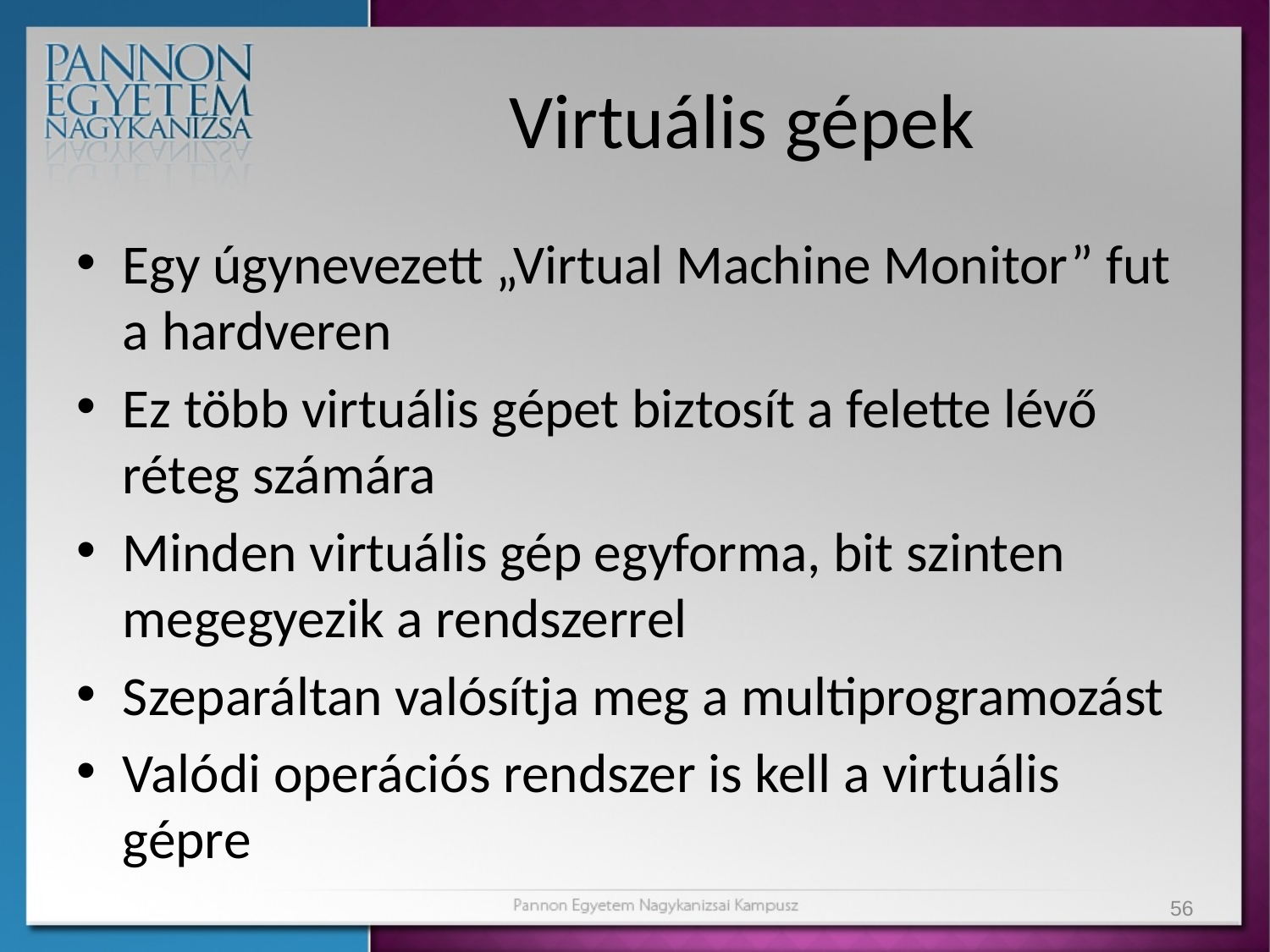

# Virtuális gépek
Egy úgynevezett „Virtual Machine Monitor” fut a hardveren
Ez több virtuális gépet biztosít a felette lévő réteg számára
Minden virtuális gép egyforma, bit szinten megegyezik a rendszerrel
Szeparáltan valósítja meg a multiprogramozást
Valódi operációs rendszer is kell a virtuális gépre
56